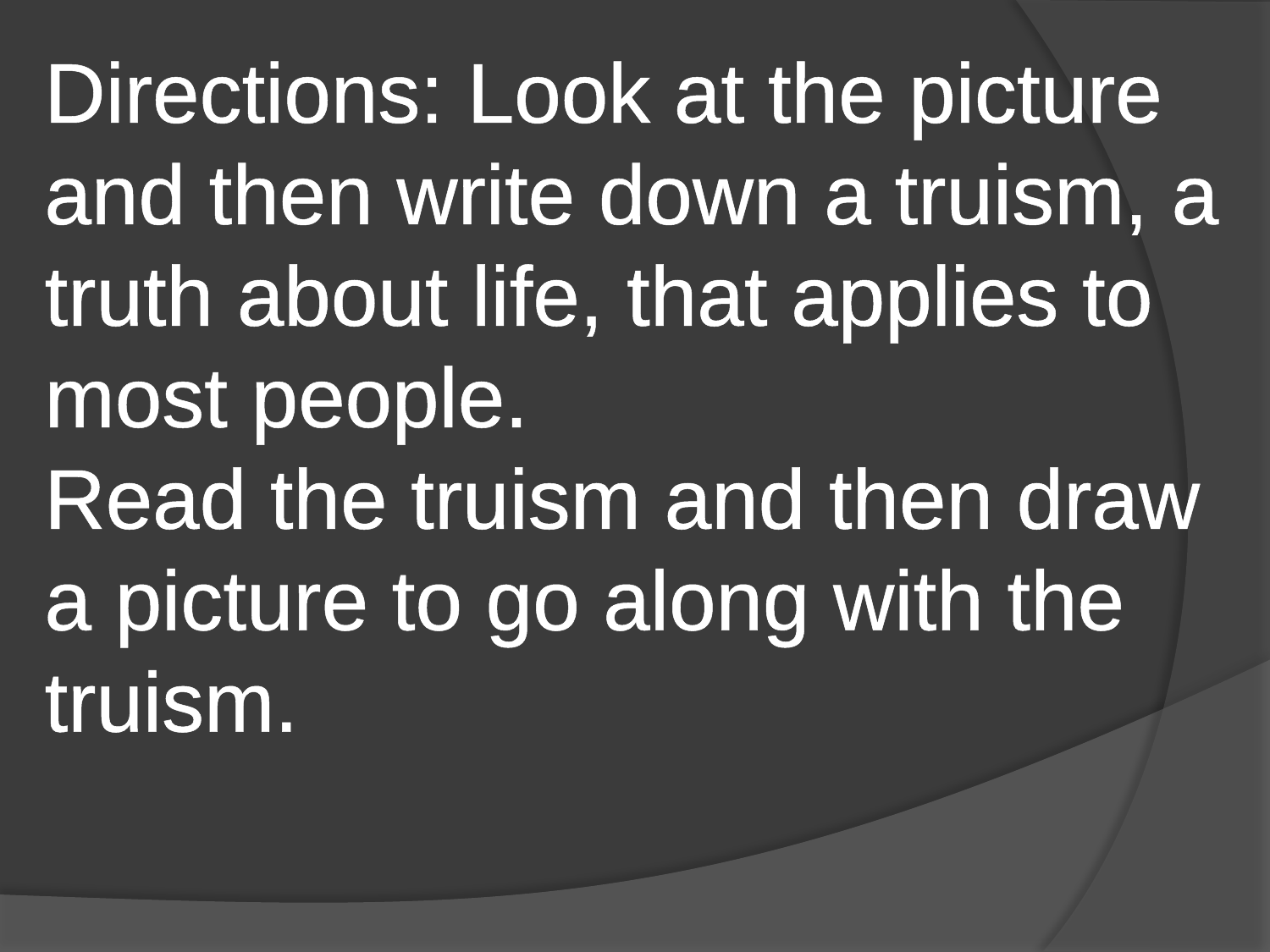

Directions: Look at the picture and then write down a truism, a truth about life, that applies to most people.
Read the truism and then draw a picture to go along with the truism.